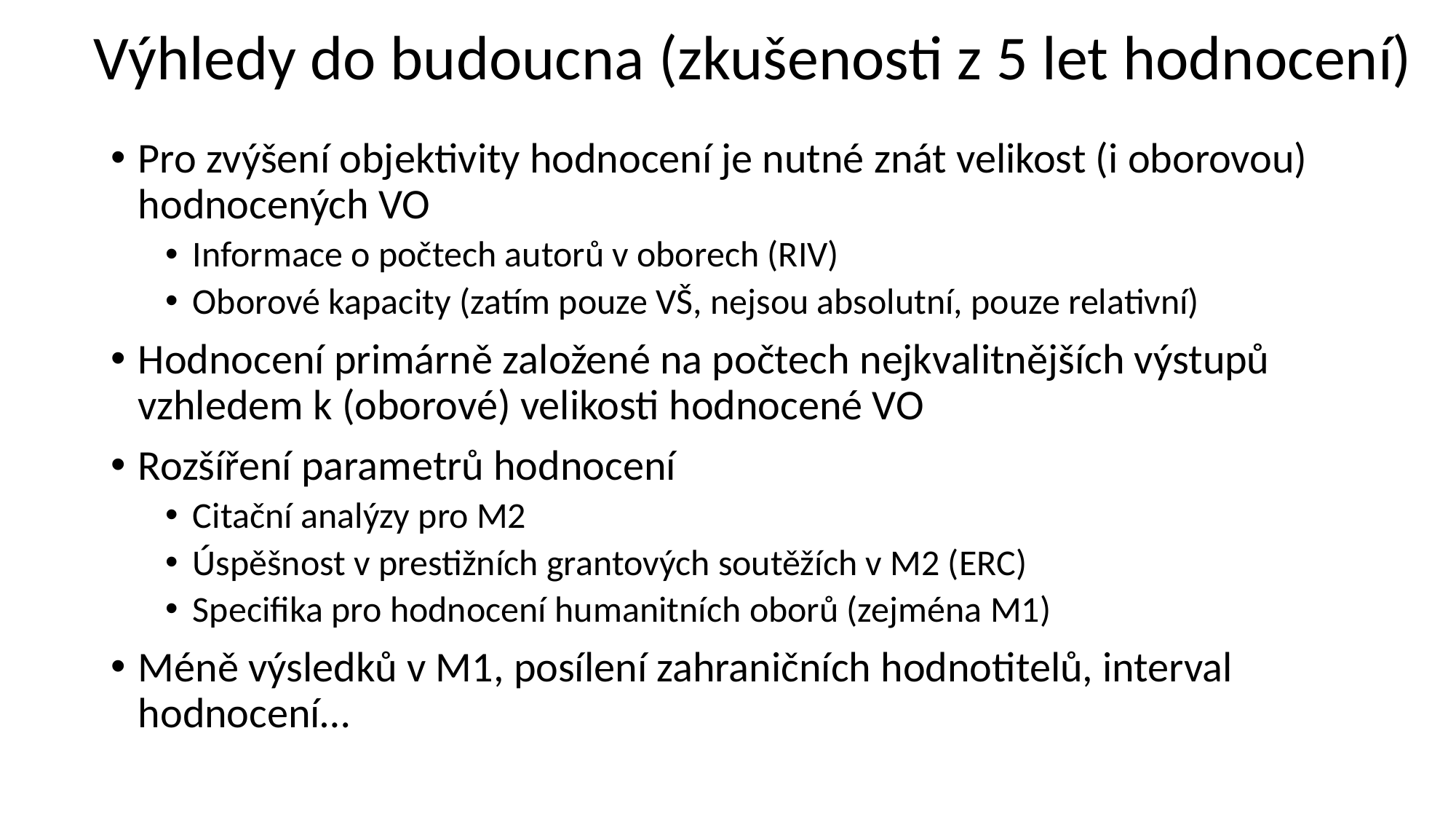

# Výhledy do budoucna (zkušenosti z 5 let hodnocení)
Pro zvýšení objektivity hodnocení je nutné znát velikost (i oborovou) hodnocených VO
Informace o počtech autorů v oborech (RIV)
Oborové kapacity (zatím pouze VŠ, nejsou absolutní, pouze relativní)
Hodnocení primárně založené na počtech nejkvalitnějších výstupů vzhledem k (oborové) velikosti hodnocené VO
Rozšíření parametrů hodnocení
Citační analýzy pro M2
Úspěšnost v prestižních grantových soutěžích v M2 (ERC)
Specifika pro hodnocení humanitních oborů (zejména M1)
Méně výsledků v M1, posílení zahraničních hodnotitelů, interval hodnocení…